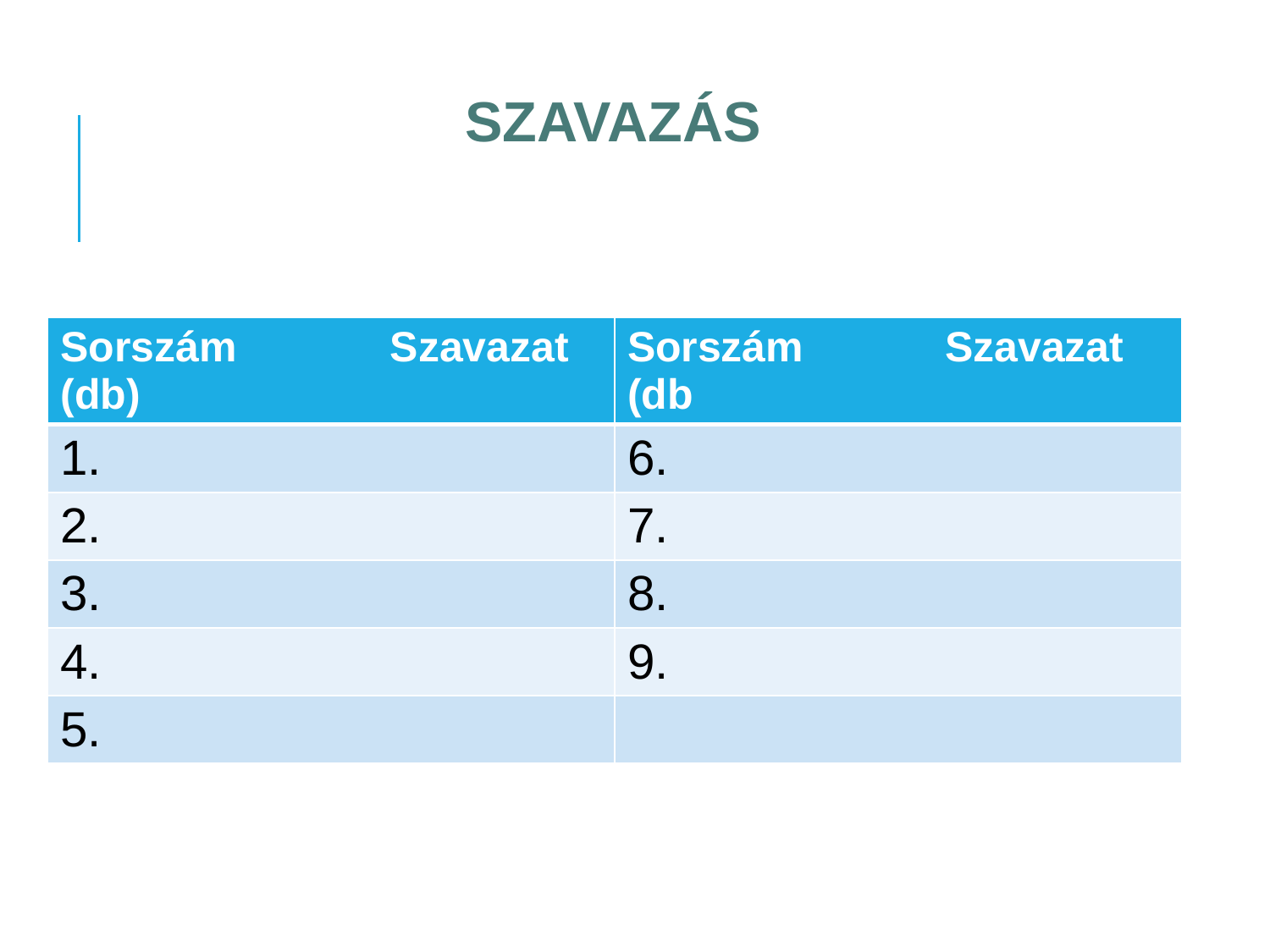

# SZAVAZÁS
| Sorszám Szavazat (db) | Sorszám Szavazat (db |
| --- | --- |
| 1. | 6. |
| 2. | 7. |
| 3. | 8. |
| 4. | 9. |
| 5. |  |